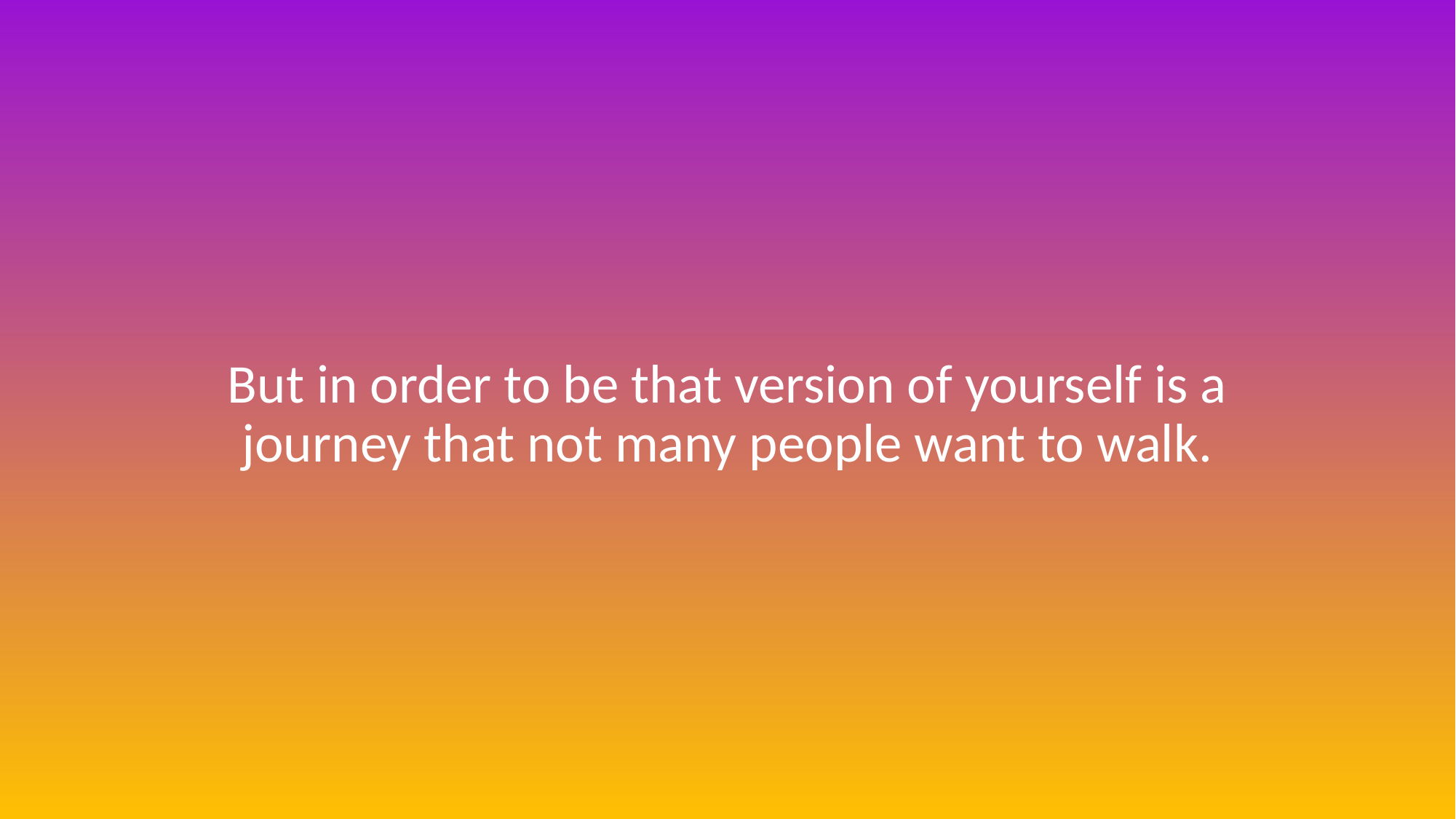

# But in order to be that version of yourself is a journey that not many people want to walk.